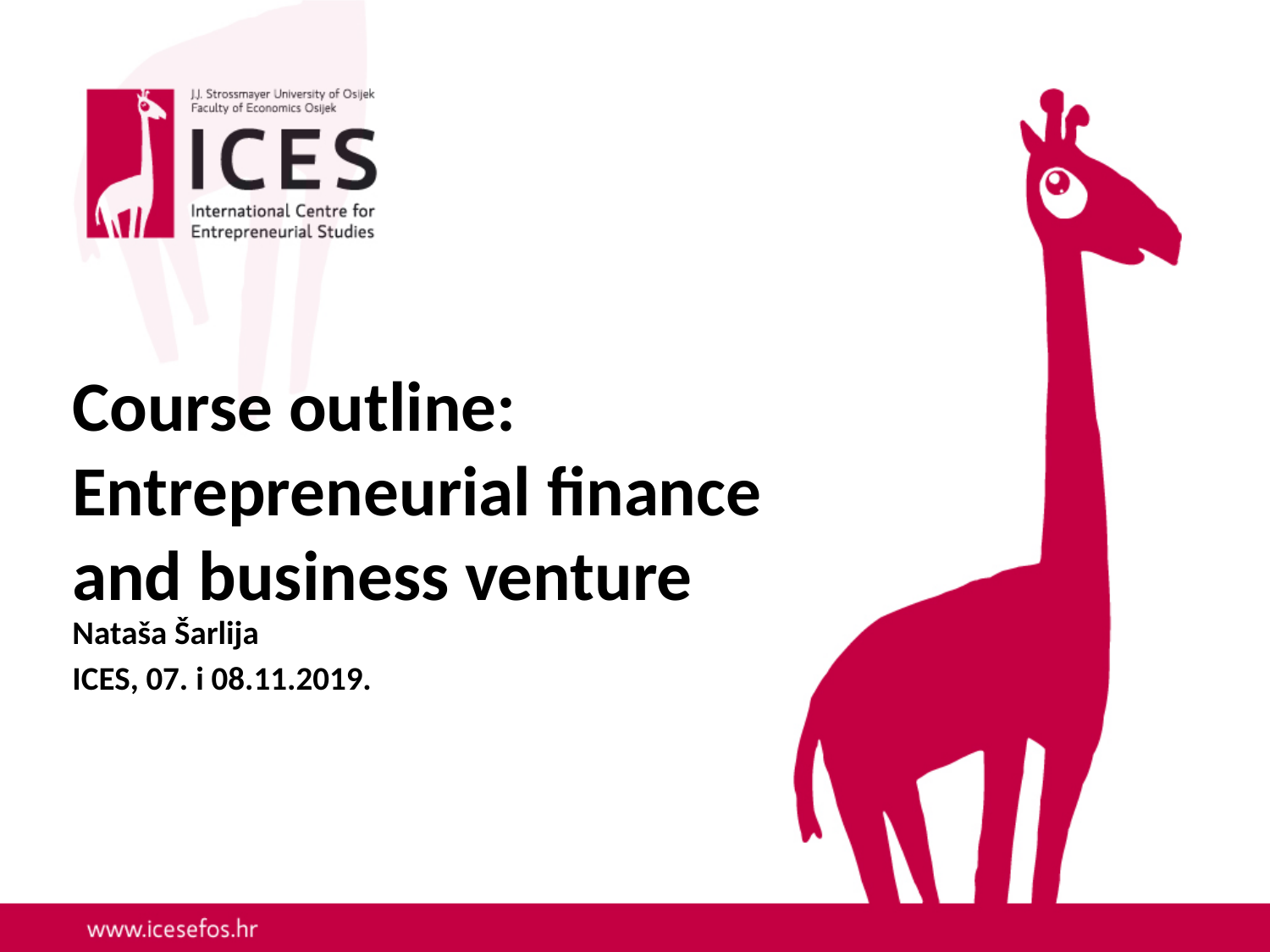

# Course outline: Entrepreneurial finance and business venture
Nataša Šarlija
ICES, 07. i 08.11.2019.